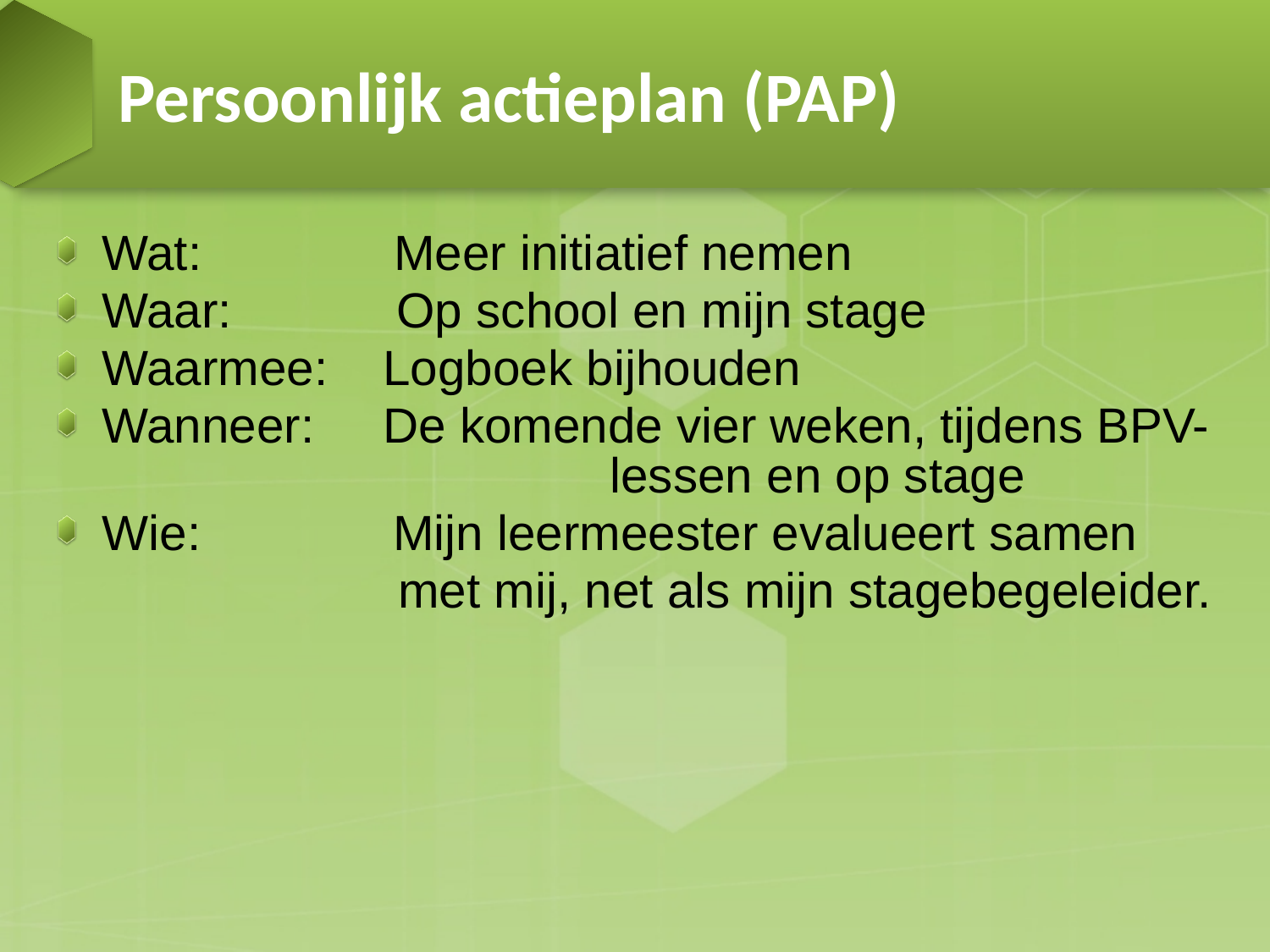

# Persoonlijk actieplan (PAP)
Wat:              Meer initiatief nemen
Waar:            Op school en mijn stage
Waarmee:    Logboek bijhouden
Wanneer:     De komende vier weken, tijdens BPV-				lessen en op stage
Wie:              Mijn leermeester evalueert samen
                         met mij, net als mijn stagebegeleider.